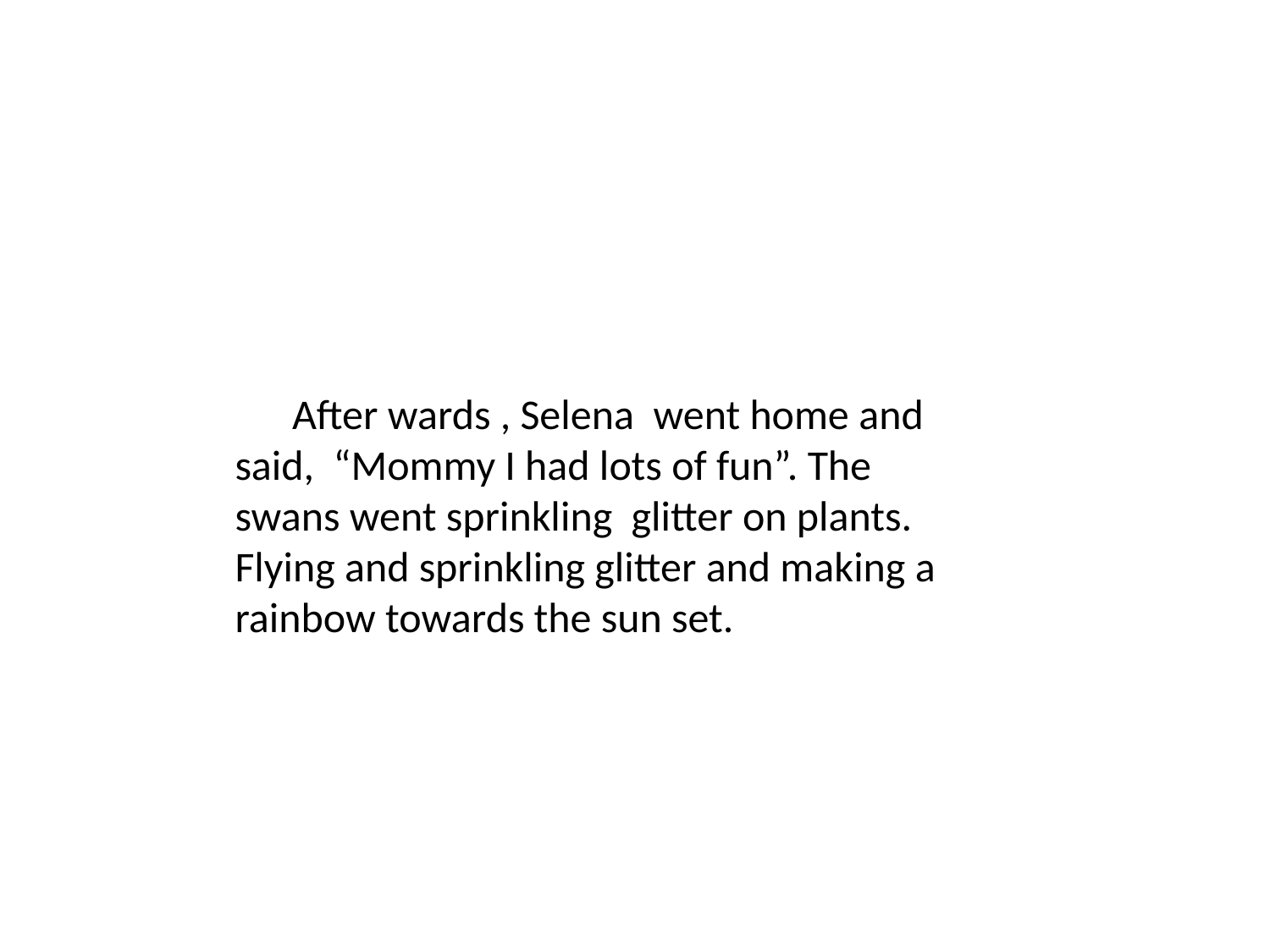

After wards , Selena  went home and said,  “Mommy I had lots of fun”. The swans went sprinkling  glitter on plants. Flying and sprinkling glitter and making a  rainbow towards the sun set.